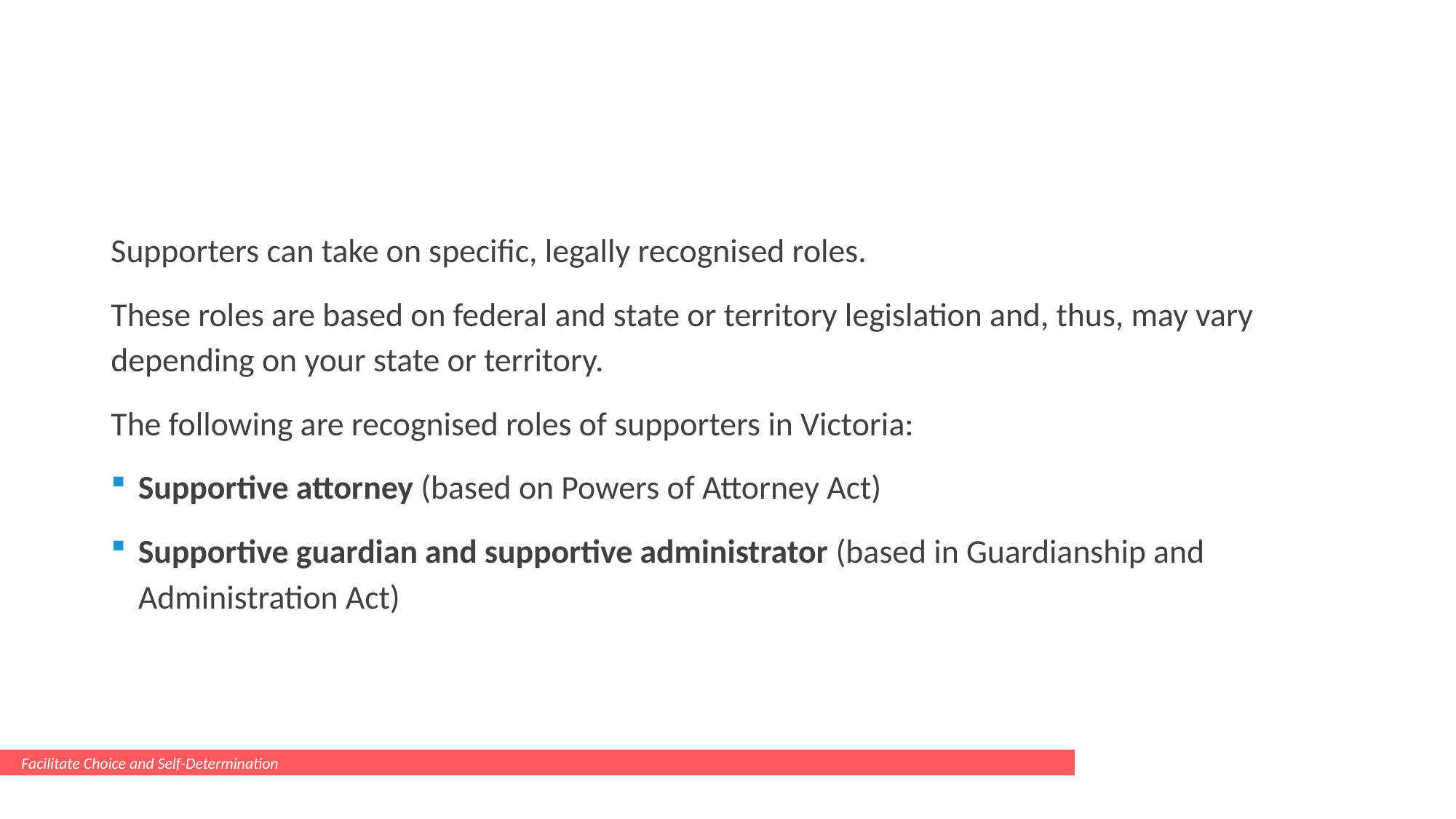

#
Supporters can take on specific, legally recognised roles.
These roles are based on federal and state or territory legislation and, thus, may vary depending on your state or territory.
The following are recognised roles of supporters in Victoria:
Supportive attorney (based on Powers of Attorney Act)
Supportive guardian and supportive administrator (based in Guardianship and Administration Act)
Facilitate Choice and Self-Determination